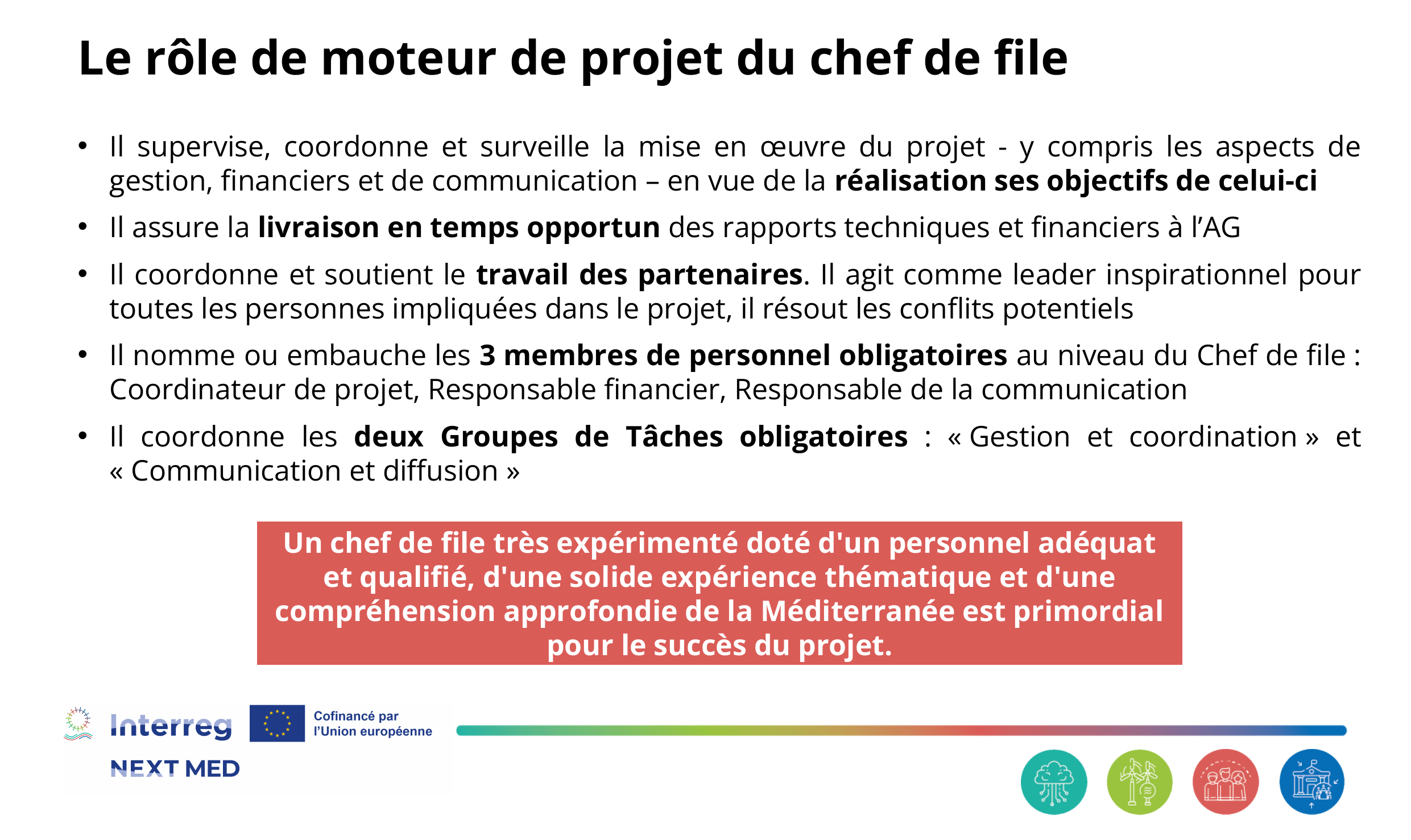

# Le rôle de moteur de projet du chef de file
Il supervise, coordonne et surveille la mise en œuvre du projet - y compris les aspects de gestion, financiers et de communication – en vue de la réalisation ses objectifs de celui-ci
Il assure la livraison en temps opportun des rapports techniques et financiers à l’AG
Il coordonne et soutient le travail des partenaires. Il agit comme leader inspirationnel pour toutes les personnes impliquées dans le projet, il résout les conflits potentiels
Il nomme ou embauche les 3 membres de personnel obligatoires au niveau du Chef de file : Coordinateur de projet, Responsable financier, Responsable de la communication
Il coordonne les deux Groupes de Tâches obligatoires : « Gestion et coordination » et « Communication et diffusion »
Un chef de file très expérimenté doté d'un personnel adéquat et qualifié, d'une solide expérience thématique et d'une compréhension approfondie de la Méditerranée est primordial pour le succès du projet.